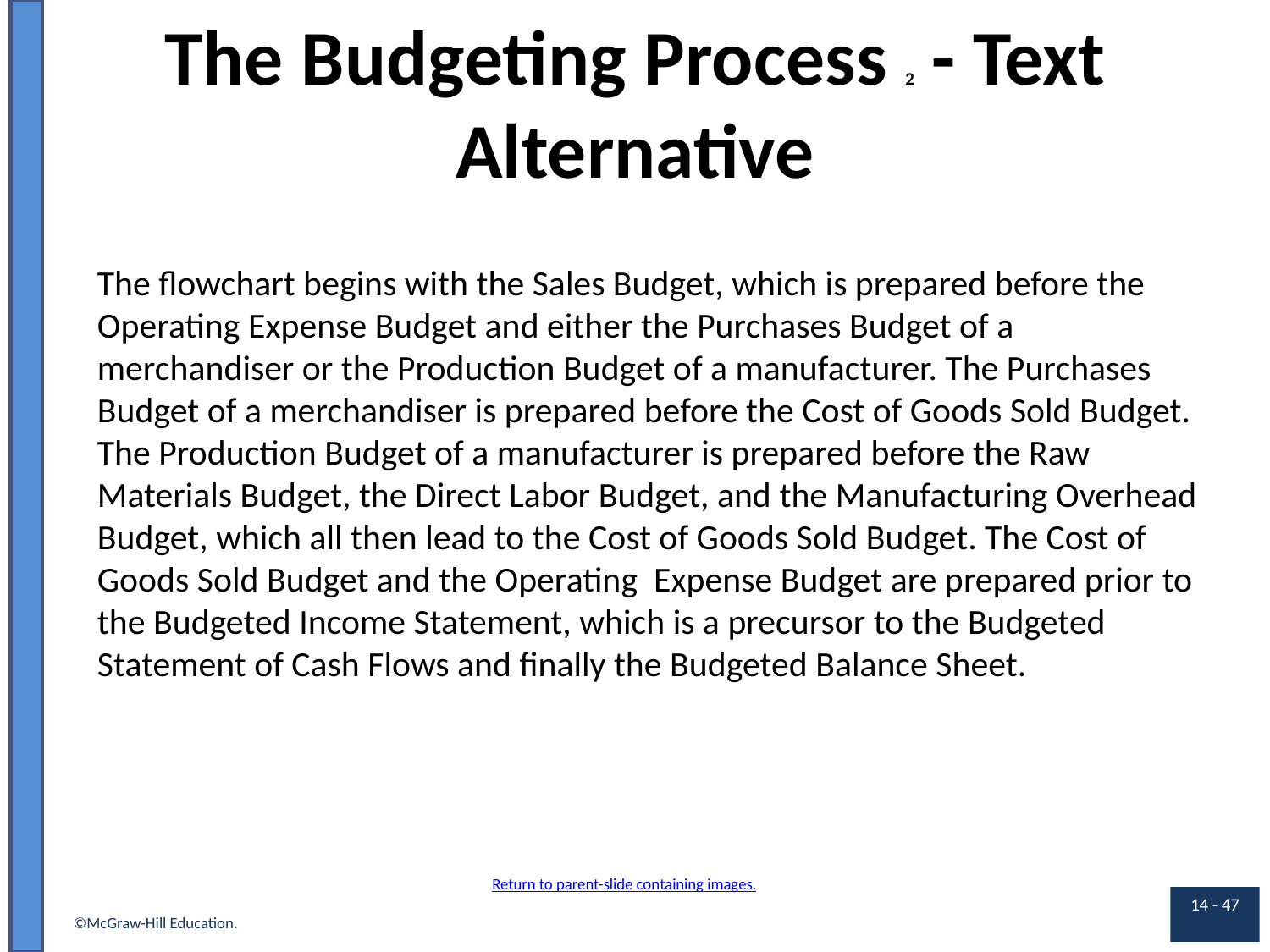

# The Budgeting Process 2 - Text Alternative
The flowchart begins with the Sales Budget, which is prepared before the Operating Expense Budget and either the Purchases Budget of a merchandiser or the Production Budget of a manufacturer. The Purchases Budget of a merchandiser is prepared before the Cost of Goods Sold Budget. The Production Budget of a manufacturer is prepared before the Raw Materials Budget, the Direct Labor Budget, and the Manufacturing Overhead Budget, which all then lead to the Cost of Goods Sold Budget. The Cost of Goods Sold Budget and the Operating  Expense Budget are prepared prior to the Budgeted Income Statement, which is a precursor to the Budgeted Statement of Cash Flows and finally the Budgeted Balance Sheet.
Return to parent-slide containing images.